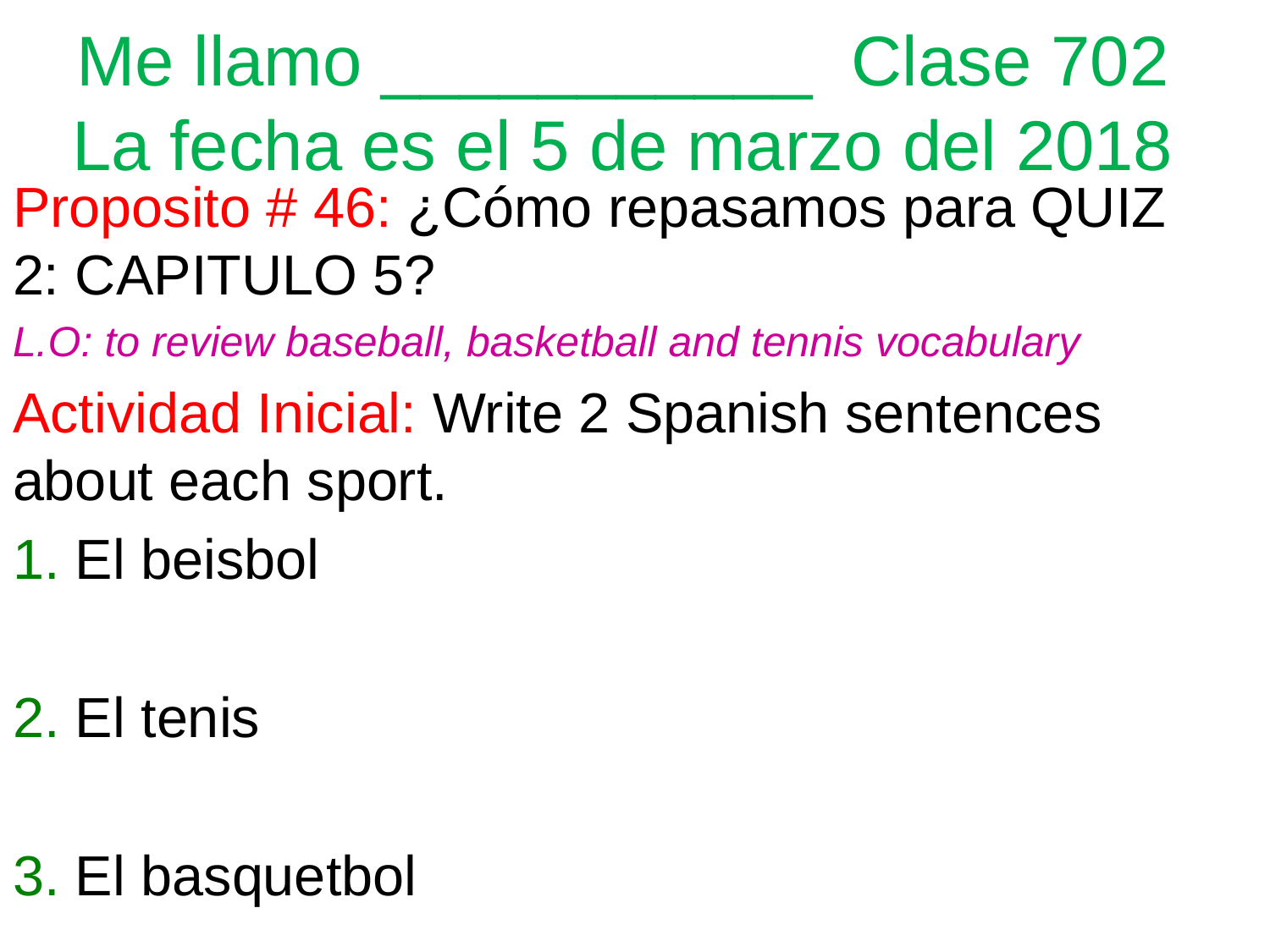

# Me llamo ___________  Clase 702 La fecha es el 5 de marzo del 2018
Proposito # 46: ¿Cómo repasamos para QUIZ 2: CAPITULO 5?
L.O: to review baseball, basketball and tennis vocabulary
Actividad Inicial: Write 2 Spanish sentences about each sport.
 El beisbol

 El tenis

 El basquetbol